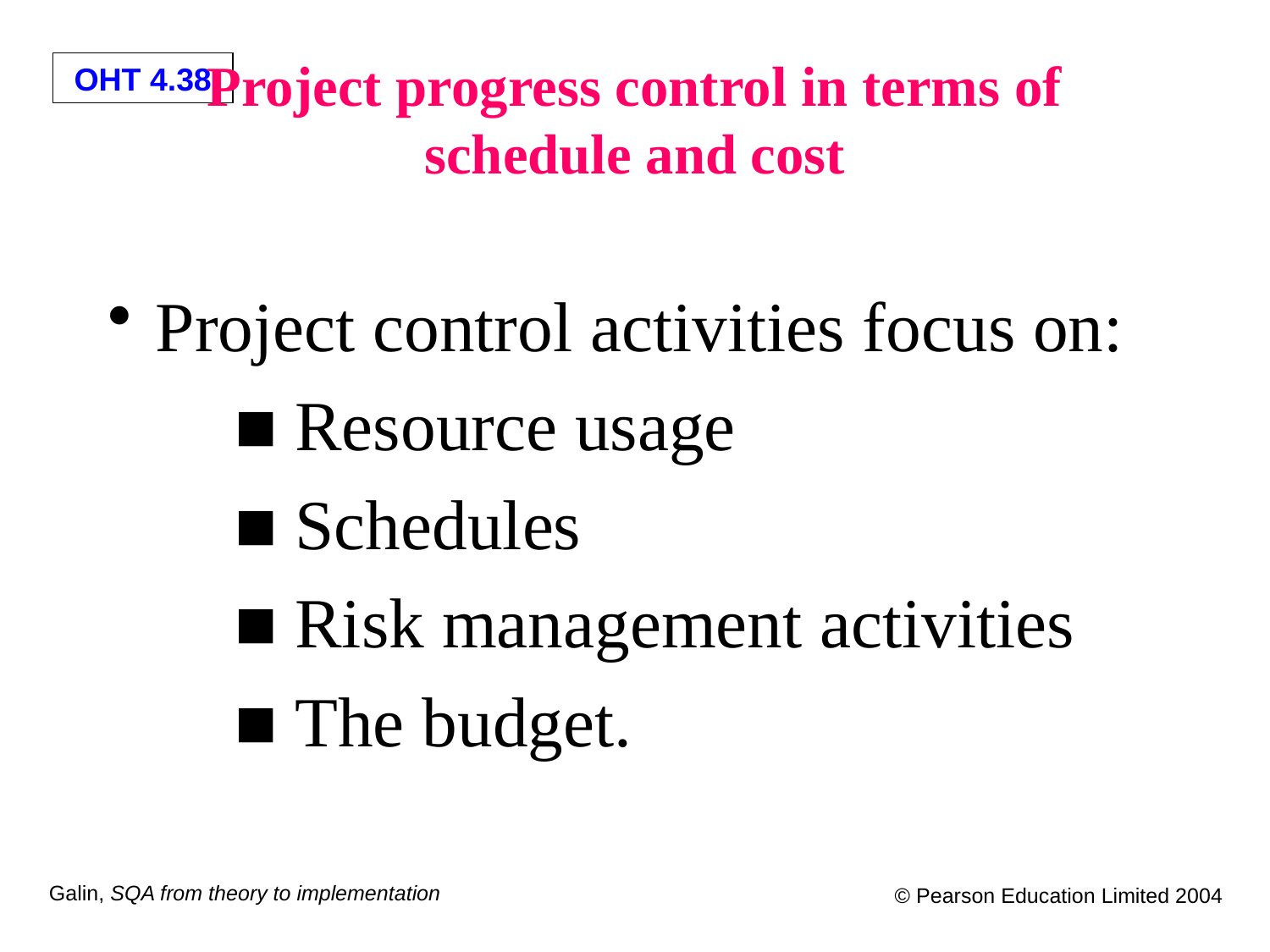

# Project progress control in terms of schedule and cost
Project control activities focus on:
	■ Resource usage
	■ Schedules
	■ Risk management activities
	■ The budget.